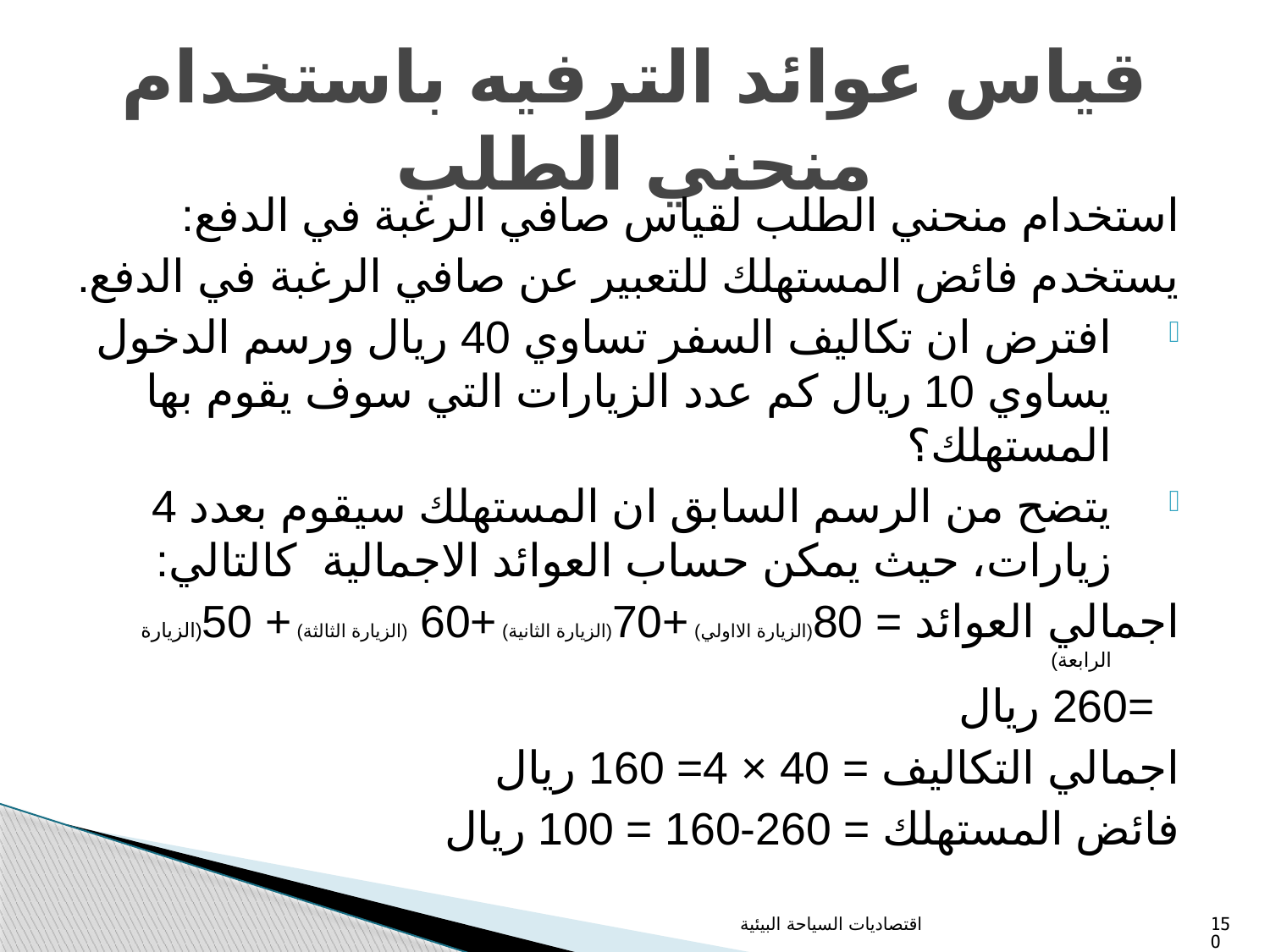

# قياس عوائد الترفيه باستخدام منحني الطلب
استخدام منحني الطلب لقياس صافي الرغبة في الدفع:
يستخدم فائض المستهلك للتعبير عن صافي الرغبة في الدفع.
افترض ان تكاليف السفر تساوي 40 ريال ورسم الدخول يساوي 10 ريال كم عدد الزيارات التي سوف يقوم بها المستهلك؟
يتضح من الرسم السابق ان المستهلك سيقوم بعدد 4 زيارات، حيث يمكن حساب العوائد الاجمالية  كالتالي:
اجمالي العوائد = 80(الزيارة الااولي) +70(الزيارة الثانية) +60 (الزيارة الثالثة) + 50(الزيارة الرابعة)
  =260 ريال
اجمالي التكاليف = 40 × 4= 160 ريال
فائض المستهلك = 260-160 = 100 ريال
اقتصاديات السياحة البيئية
150